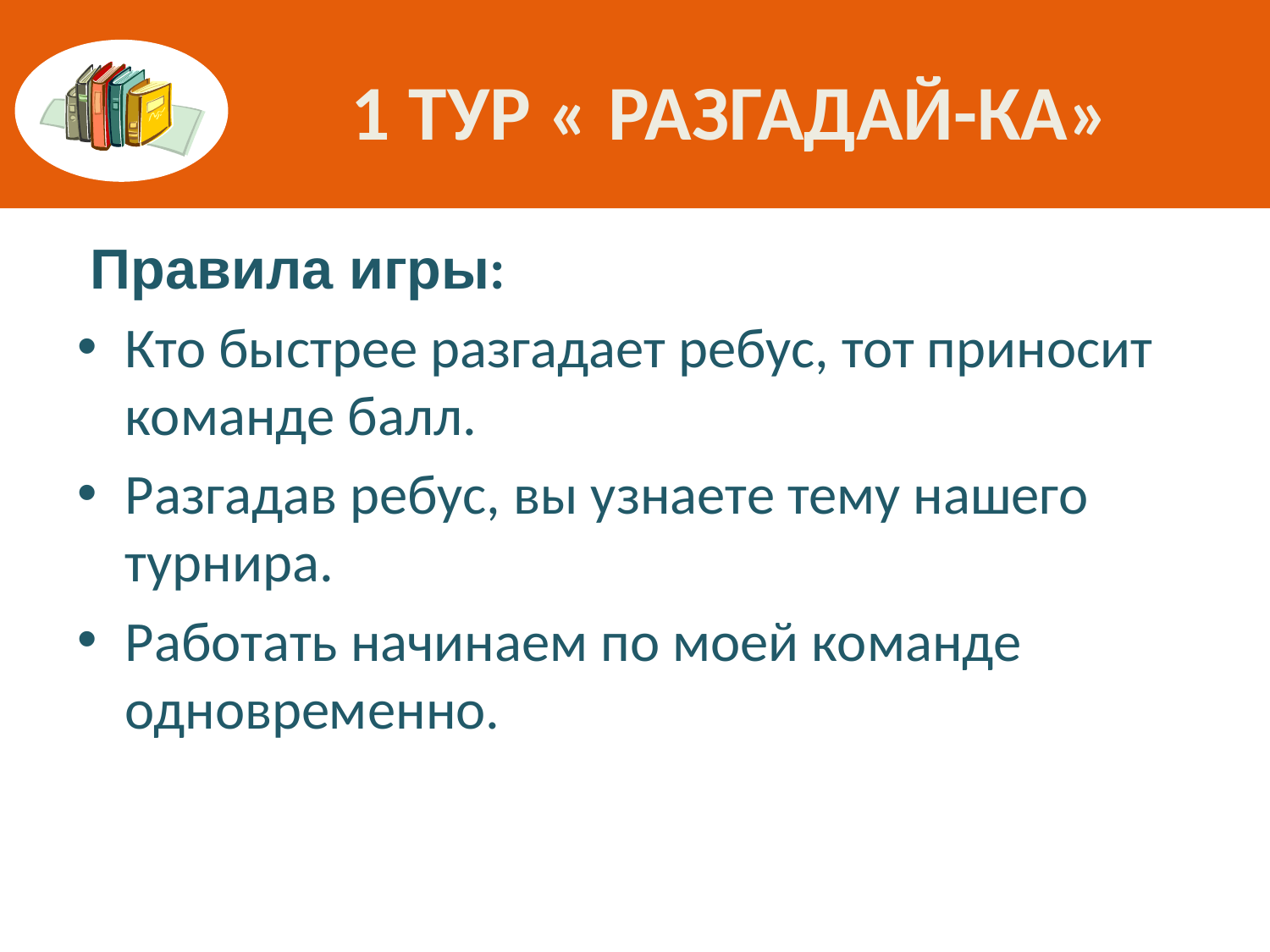

# 1 ТУР « Разгадай-ка»
 Правила игры:
Кто быстрее разгадает ребус, тот приносит команде балл.
Разгадав ребус, вы узнаете тему нашего турнира.
Работать начинаем по моей команде одновременно.